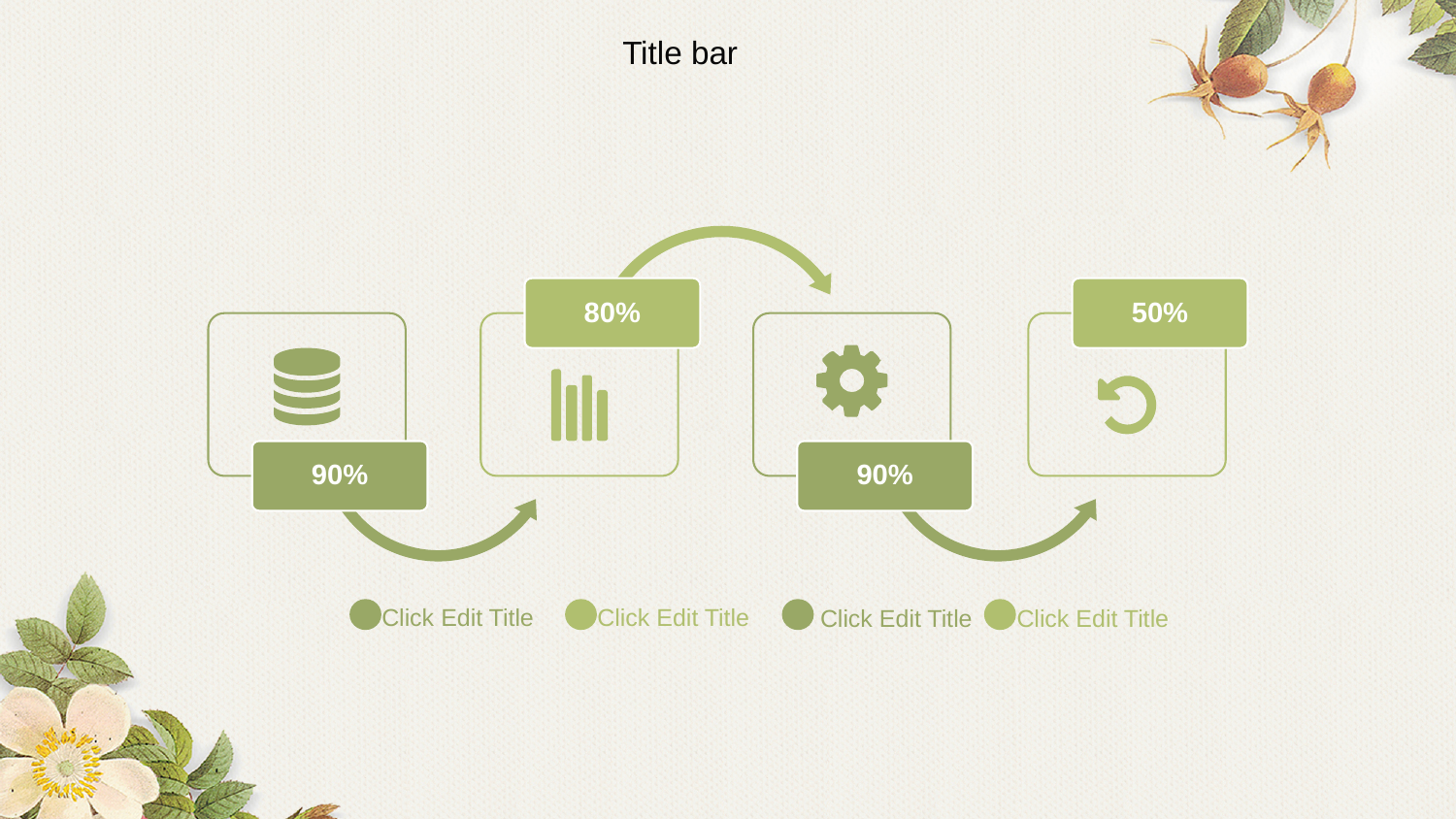

Title bar

80%
50%

90%
90%

Click Edit Title
Click Edit Title
Click Edit Title
Click Edit Title